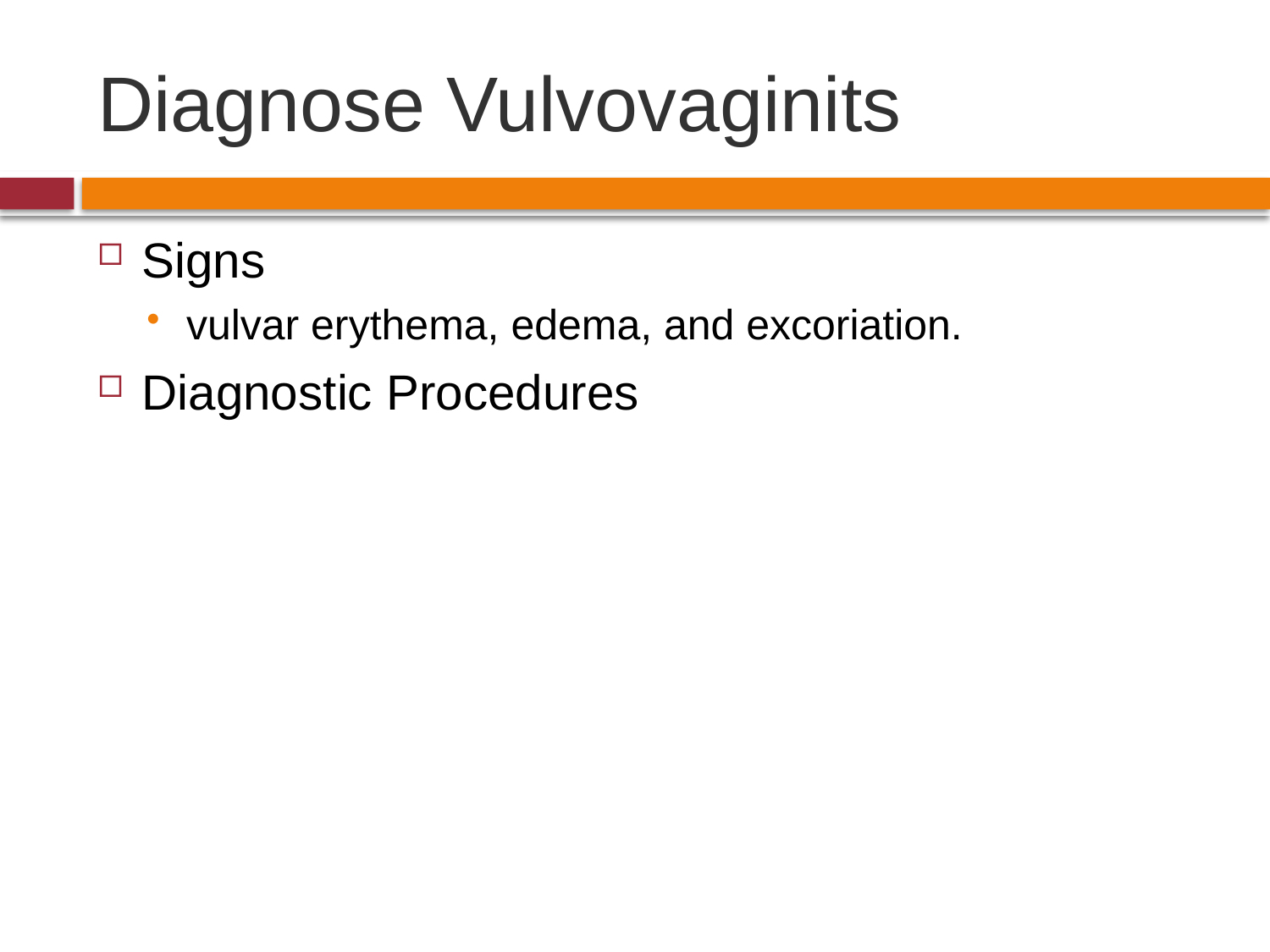

# Diagnose Vulvovaginits
Signs
vulvar erythema, edema, and excoriation.
Diagnostic Procedures